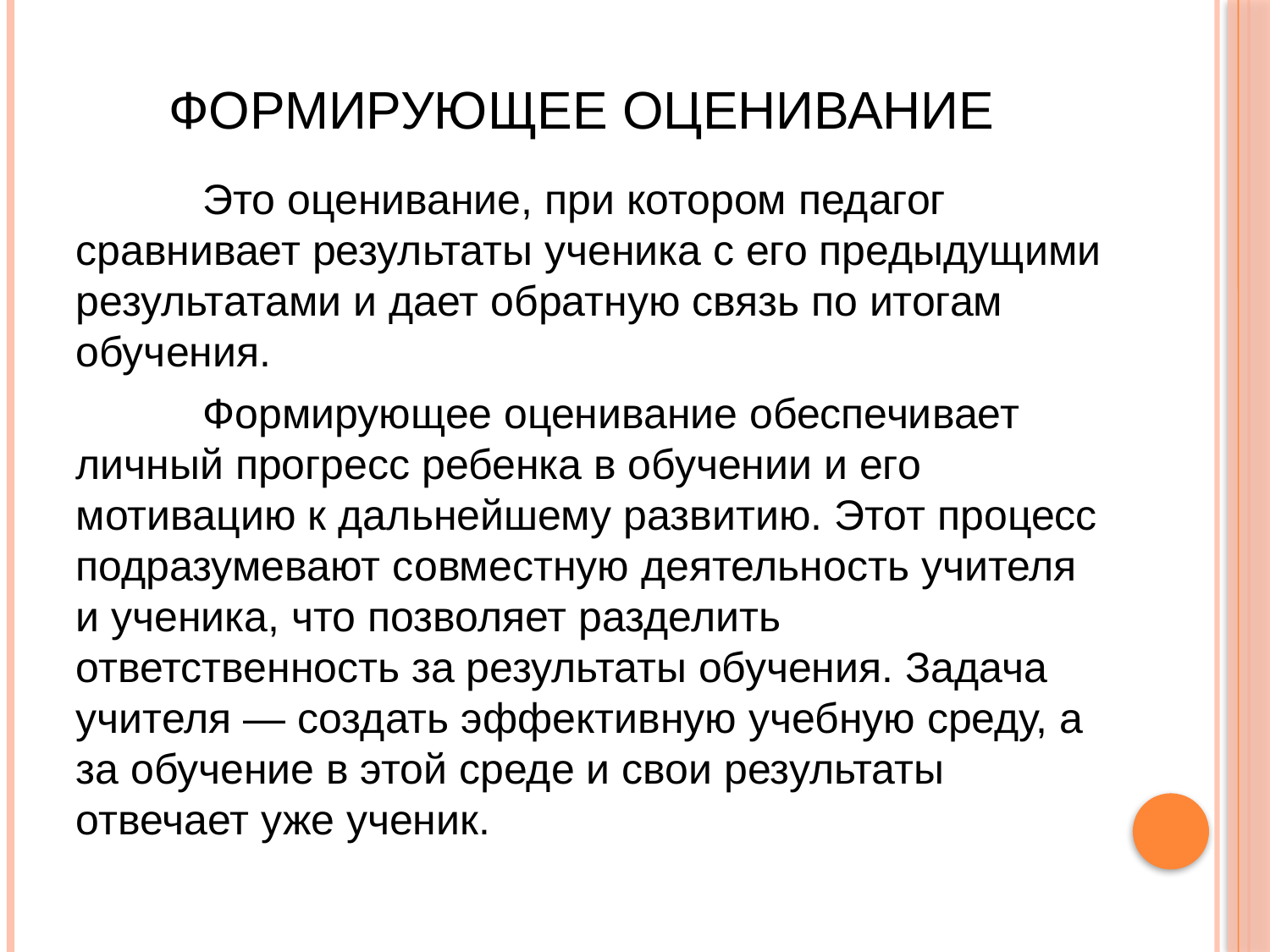

# Формирующее оценивание
	Это оценивание, при котором педагог сравнивает результаты ученика с его предыдущими результатами и дает обратную связь по итогам обучения.
	Формирующее оценивание обеспечивает личный прогресс ребенка в обучении и его мотивацию к дальнейшему развитию. Этот процесс подразумевают совместную деятельность учителя и ученика, что позволяет разделить ответственность за результаты обучения. Задача учителя — создать эффективную учебную среду, а за обучение в этой среде и свои результаты отвечает уже ученик.